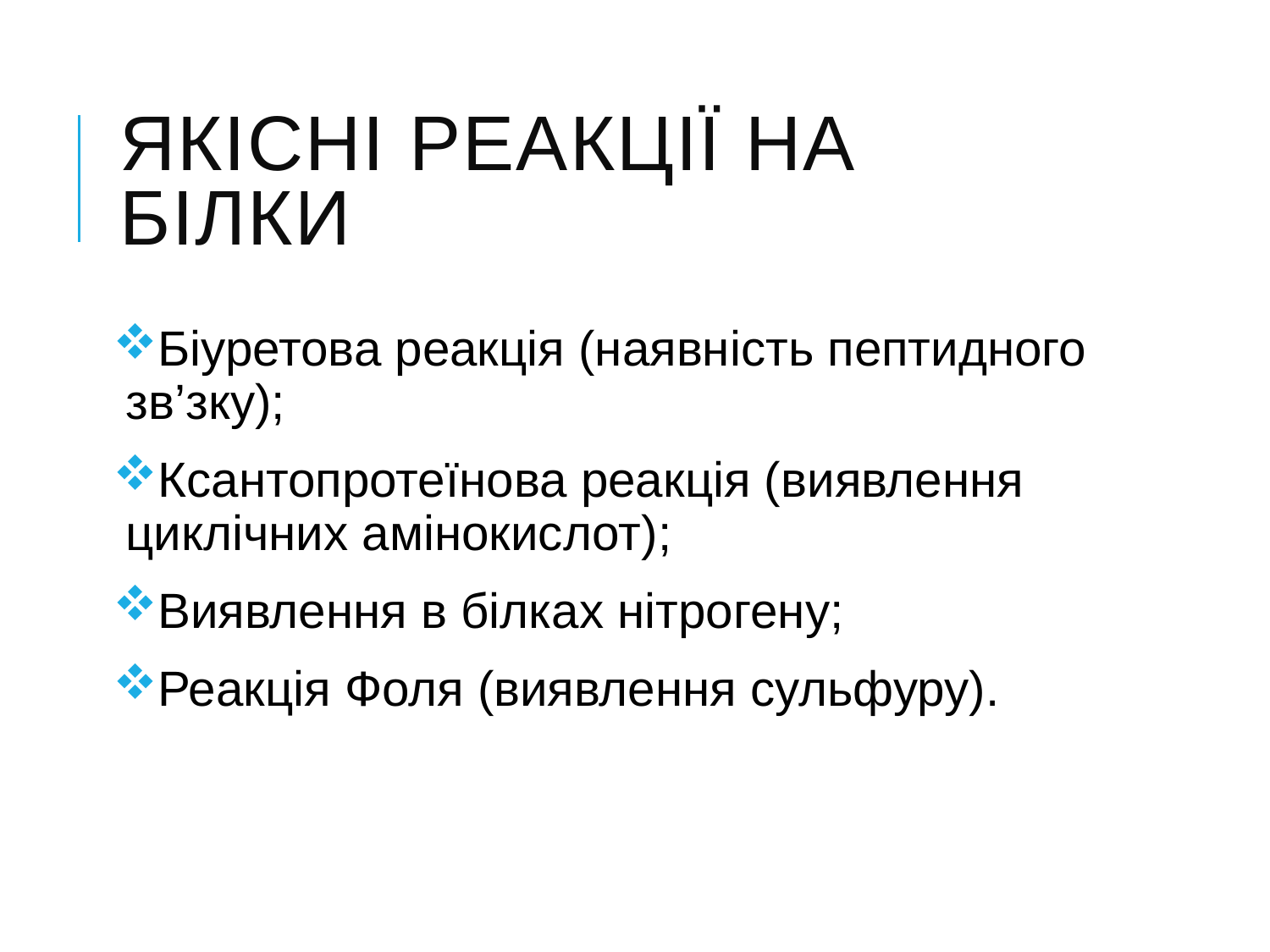

# Якісні реакції на білки
Біуретова реакція (наявність пептидного зв’зку);
Ксантопротеїнова реакція (виявлення циклічних амінокислот);
Виявлення в білках нітрогену;
Реакція Фоля (виявлення сульфуру).